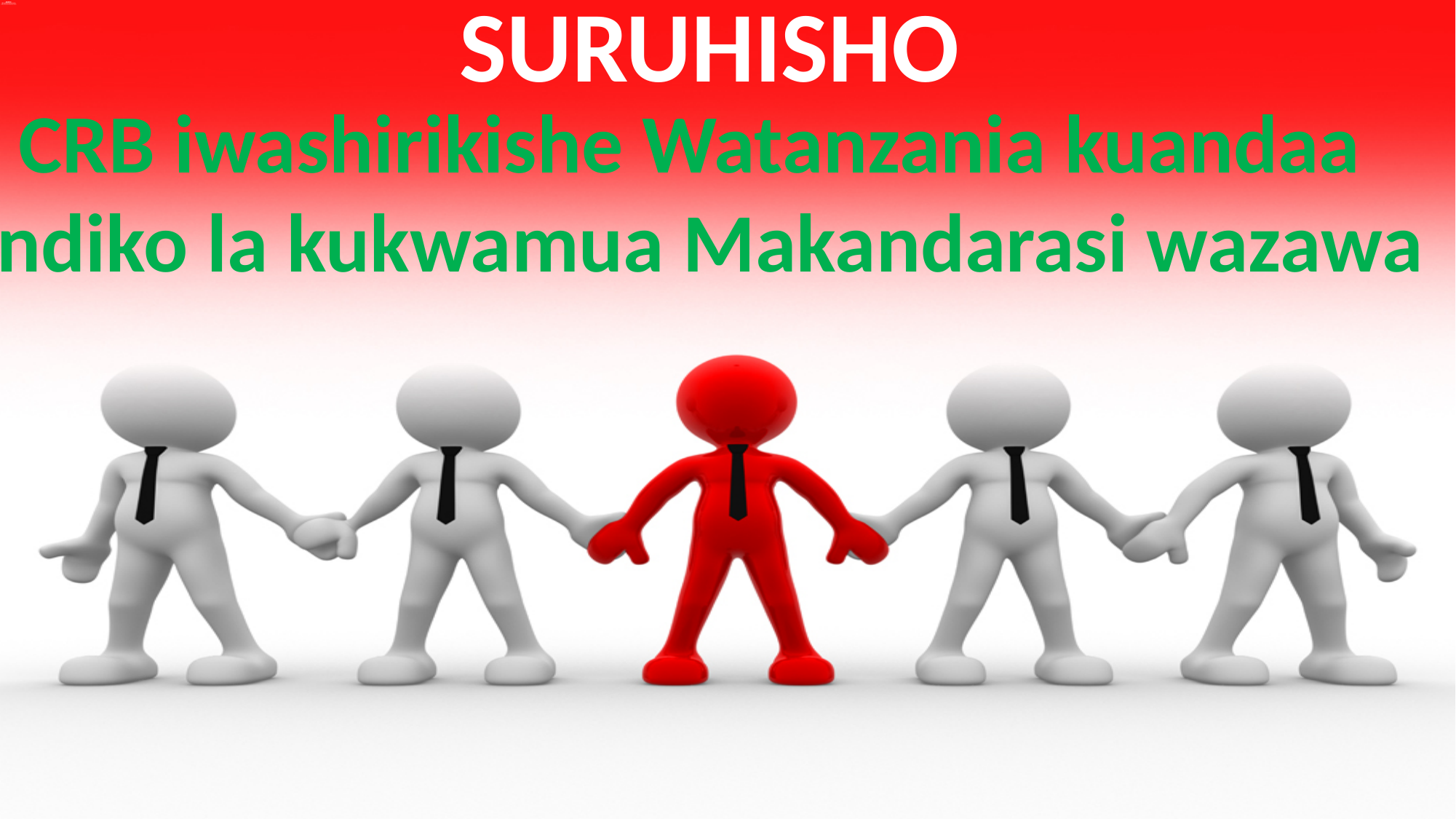

# SURUHISHO
CRB iwashirikishe Watanzania kuandaa andiko la kukwamua Makandarasi wazawa